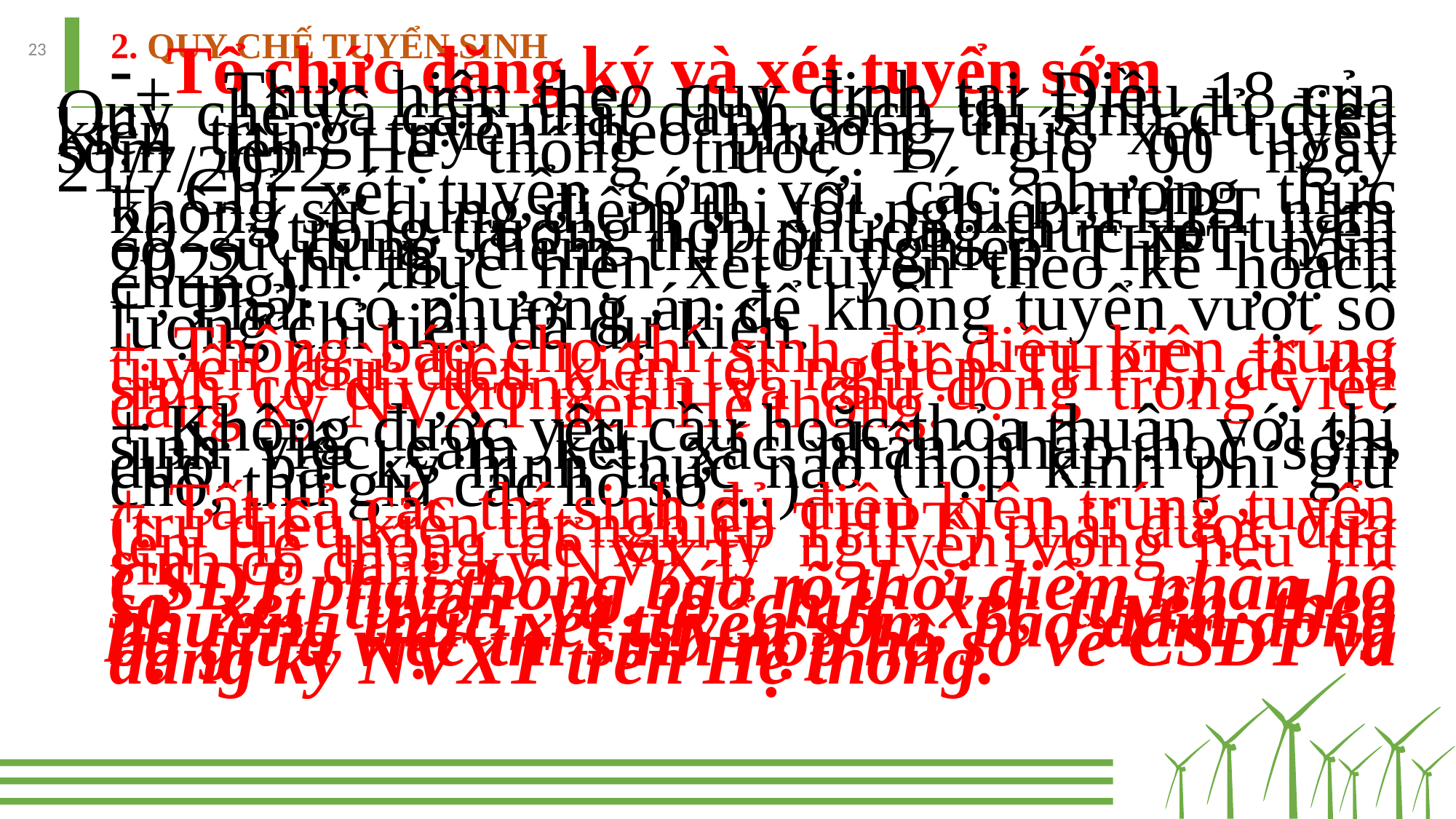

# 2. QUY CHẾ TUYỂN SINH
23
   -  Tổ chức đăng ký và xét tuyển sớm
   +  Thực hiện theo quy định tại Điều 18 của Quy chế và cập nhật danh sách thí sinh đủ điều kiện trúng tuyển theo phương thức xét tuyển sớm lên Hệ thống trước 17 giờ 00 ngày 21/7/2022.
+ Chỉ xét tuyển sớm với các phương thức không sử dụng điểm thi tốt nghiệp THPT năm 2022 (trong trường hợp phương thức xét tuyển có sử dụng điểm thi tốt nghiệp THPT năm 2022 thì thực hiện xét tuyển theo kế hoạch chung).
+  Phải có phương án để không tuyển vượt số lượng chỉ tiêu đã dự kiến.
+ Thông báo cho thí sinh đủ điều kiện trúng tuyển (trừ điều kiện tốt nghiệp THPT) để thí sinh có đủ thông tin và chủ động trong việc đăng ký NVXT trên Hệ thống.
+ Không được yêu cầu hoặc thỏa thuận với thí sinh việc cam kết, xác nhận nhập học sớm dưới bất kỳ hình thức nào (nộp kinh phí giữ chỗ, thu giữ các hồ sơ…).
+ Tất cả các thí sinh đủ điều kiện trúng tuyển (trừ điều kiện tốt nghiệp THPT) phải được đưa lên Hệ thống để xử lý nguyện vọng nếu thí sinh có đăng ký NVXT.
CSĐT phải thông báo rõ thời điểm nhận hồ sơ xét tuyển và tổ chức xét tuyển theo phương thức xét tuyển sớm, bảo đảm đồng bộ giữa việc thí sinh nộp hồ sơ về CSĐT và đăng ký NVXT trên Hệ thống.